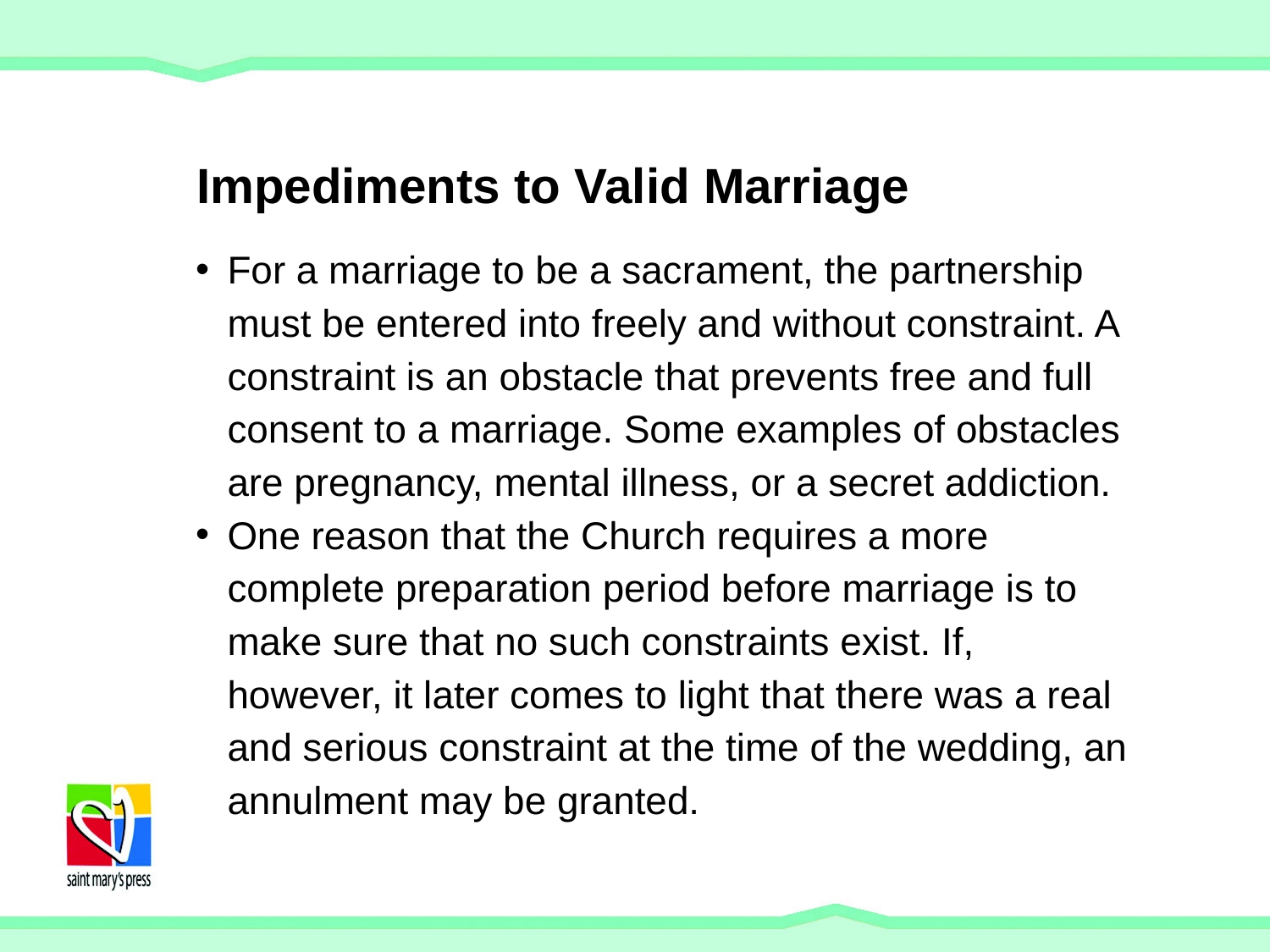

Impediments to Valid Marriage
For a marriage to be a sacrament, the partnership must be entered into freely and without constraint. A constraint is an obstacle that prevents free and full consent to a marriage. Some examples of obstacles are pregnancy, mental illness, or a secret addiction.
One reason that the Church requires a more complete preparation period before marriage is to make sure that no such constraints exist. If, however, it later comes to light that there was a real and serious constraint at the time of the wedding, an annulment may be granted.